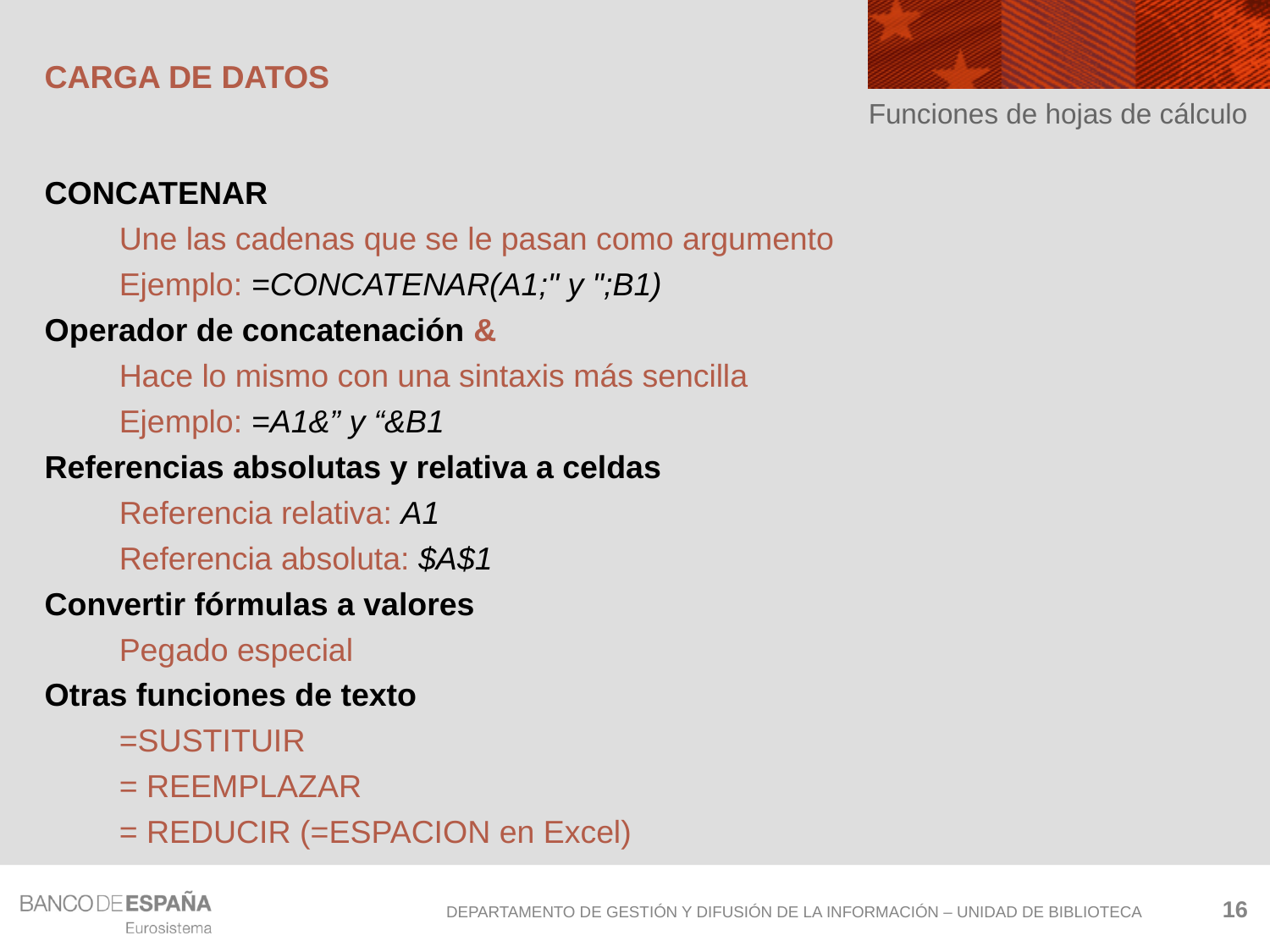

# CARGA DE DATOS
Funciones de hojas de cálculo
CONCATENAR
Une las cadenas que se le pasan como argumento
Ejemplo: =CONCATENAR(A1;" y ";B1)
Operador de concatenación &
Hace lo mismo con una sintaxis más sencilla
Ejemplo: =A1&” y “&B1
Referencias absolutas y relativa a celdas
Referencia relativa: A1
Referencia absoluta: $A$1
Convertir fórmulas a valores
Pegado especial
Otras funciones de texto
=SUSTITUIR
= REEMPLAZAR
= REDUCIR (=ESPACION en Excel)

16